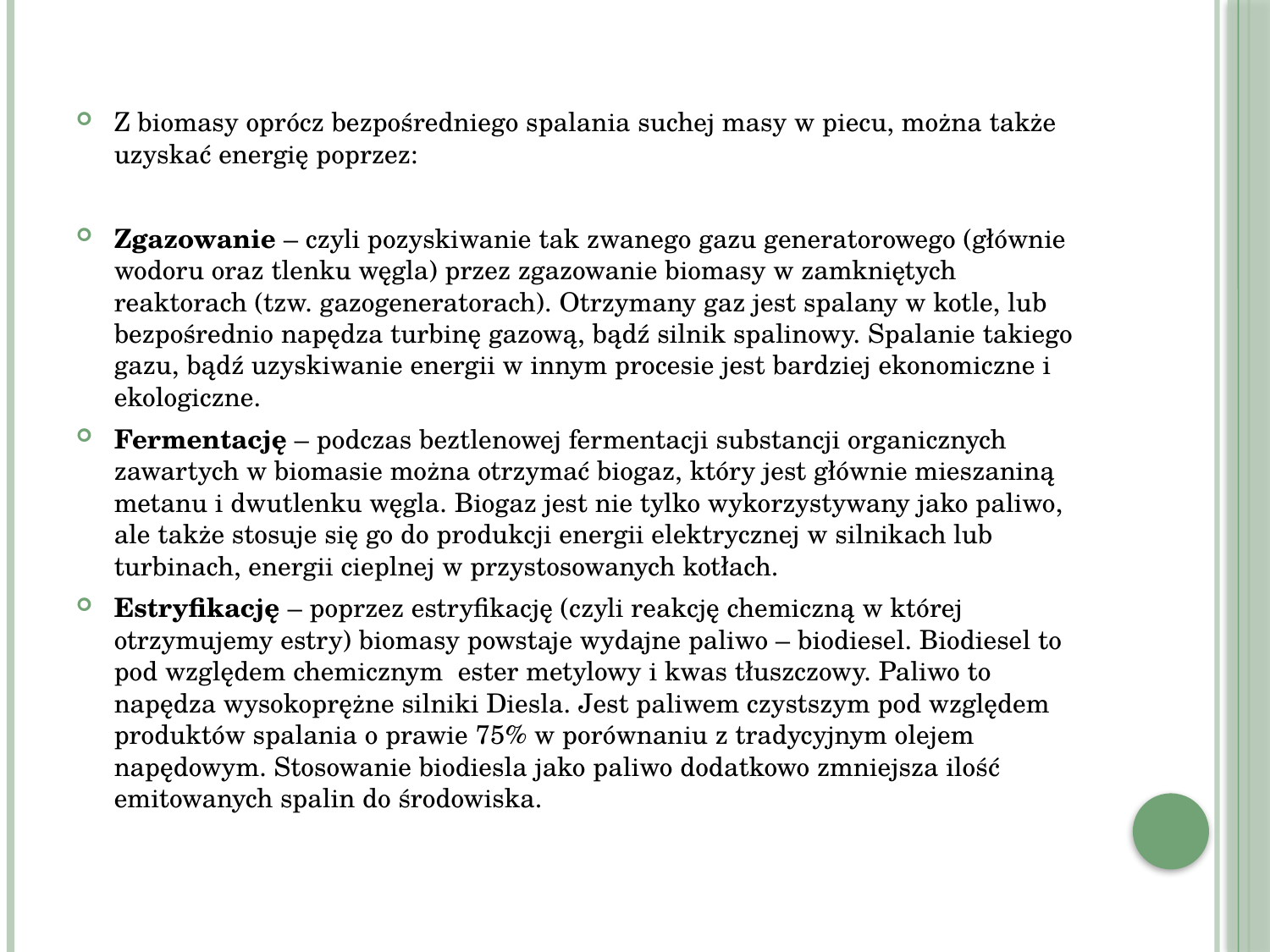

Z biomasy oprócz bezpośredniego spalania suchej masy w piecu, można także uzyskać energię poprzez:

Zgazowanie – czyli pozyskiwanie tak zwanego gazu generatorowego (głównie wodoru oraz tlenku węgla) przez zgazowanie biomasy w zamkniętych reaktorach (tzw. gazogeneratorach). Otrzymany gaz jest spalany w kotle, lub bezpośrednio napędza turbinę gazową, bądź silnik spalinowy. Spalanie takiego gazu, bądź uzyskiwanie energii w innym procesie jest bardziej ekonomiczne i ekologiczne.
Fermentację – podczas beztlenowej fermentacji substancji organicznych zawartych w biomasie można otrzymać biogaz, który jest głównie mieszaniną metanu i dwutlenku węgla. Biogaz jest nie tylko wykorzystywany jako paliwo, ale także stosuje się go do produkcji energii elektrycznej w silnikach lub turbinach, energii cieplnej w przystosowanych kotłach.
Estryfikację – poprzez estryfikację (czyli reakcję chemiczną w której otrzymujemy estry) biomasy powstaje wydajne paliwo – biodiesel. Biodiesel to pod względem chemicznym  ester metylowy i kwas tłuszczowy. Paliwo to napędza wysokoprężne silniki Diesla. Jest paliwem czystszym pod względem produktów spalania o prawie 75% w porównaniu z tradycyjnym olejem napędowym. Stosowanie biodiesla jako paliwo dodatkowo zmniejsza ilość emitowanych spalin do środowiska.